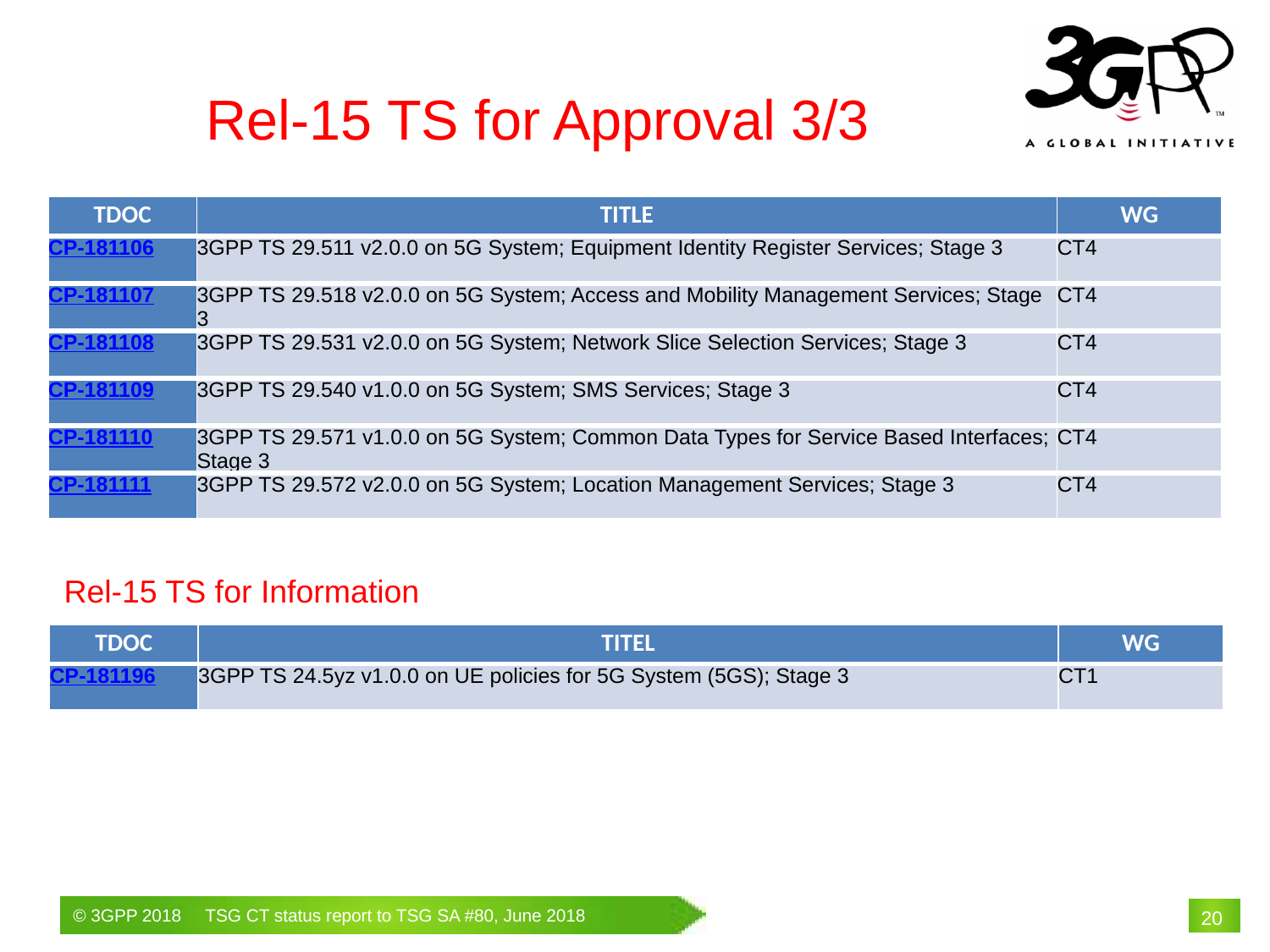

Rel-15 TS for Approval 3/3
| TDOC | TITLE | WG |
| --- | --- | --- |
| CP-181106 | 3GPP TS 29.511 v2.0.0 on 5G System; Equipment Identity Register Services; Stage 3 | CT4 |
| CP-181107 | 3GPP TS 29.518 v2.0.0 on 5G System; Access and Mobility Management Services; Stage 3 | CT4 |
| CP-181108 | 3GPP TS 29.531 v2.0.0 on 5G System; Network Slice Selection Services; Stage 3 | CT4 |
| CP-181109 | 3GPP TS 29.540 v1.0.0 on 5G System; SMS Services; Stage 3 | CT4 |
| CP-181110 | 3GPP TS 29.571 v1.0.0 on 5G System; Common Data Types for Service Based Interfaces; Stage 3 | CT4 |
| CP-181111 | 3GPP TS 29.572 v2.0.0 on 5G System; Location Management Services; Stage 3 | CT4 |

Rel-15 TS for Information
| TDOC | TITEL | WG |
| --- | --- | --- |
| CP-181196 | 3GPP TS 24.5yz v1.0.0 on UE policies for 5G System (5GS); Stage 3 | CT1 |
# 20